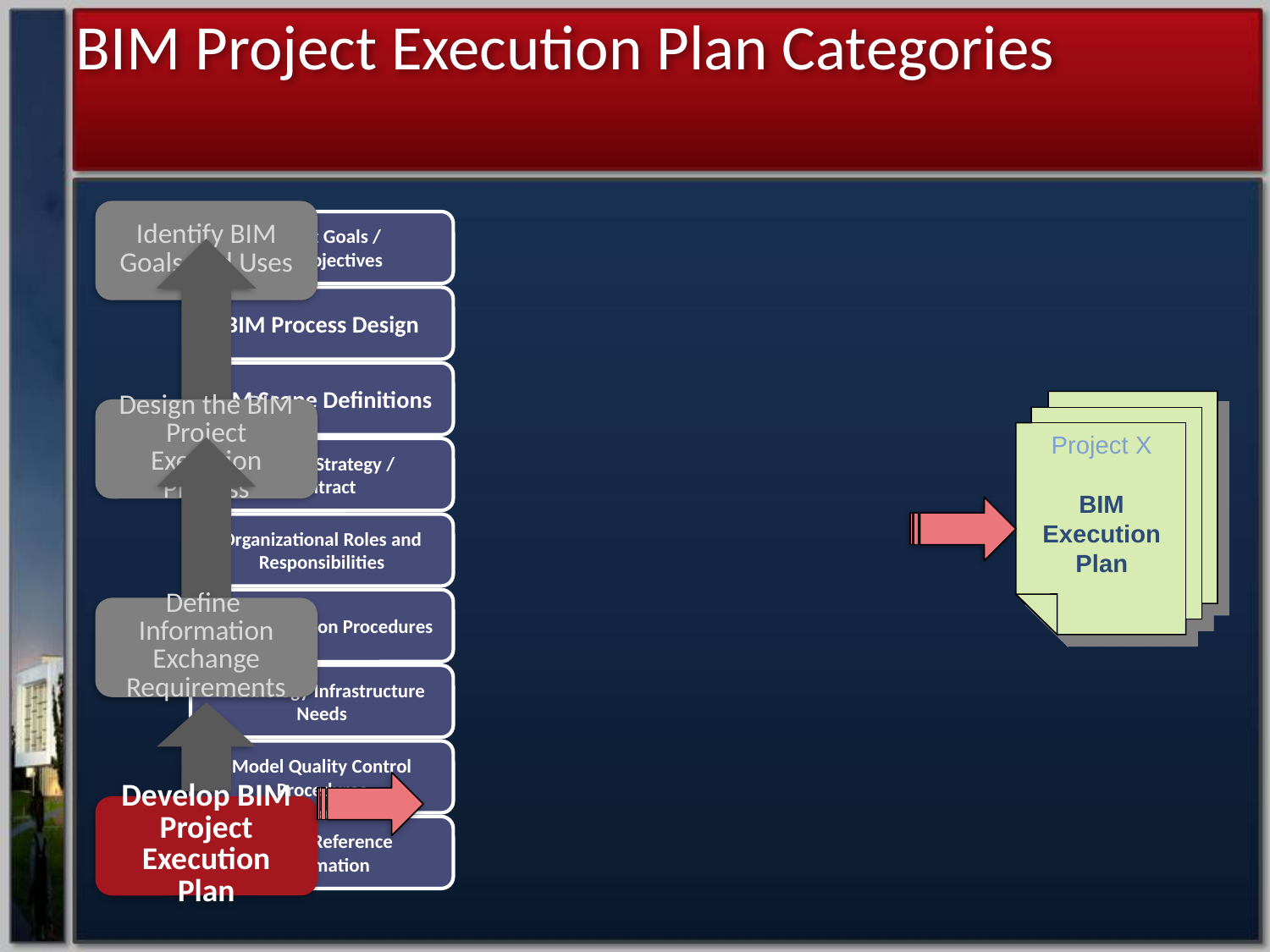

BIM Project Execution Plan Categories

BIM Process Design
BIM Scope Definitions
Organizational Roles and Responsibilities
Communication Procedures
Technology Infrastructure Needs
Model Quality Control Procedures

Project X

BIM Execution Plan